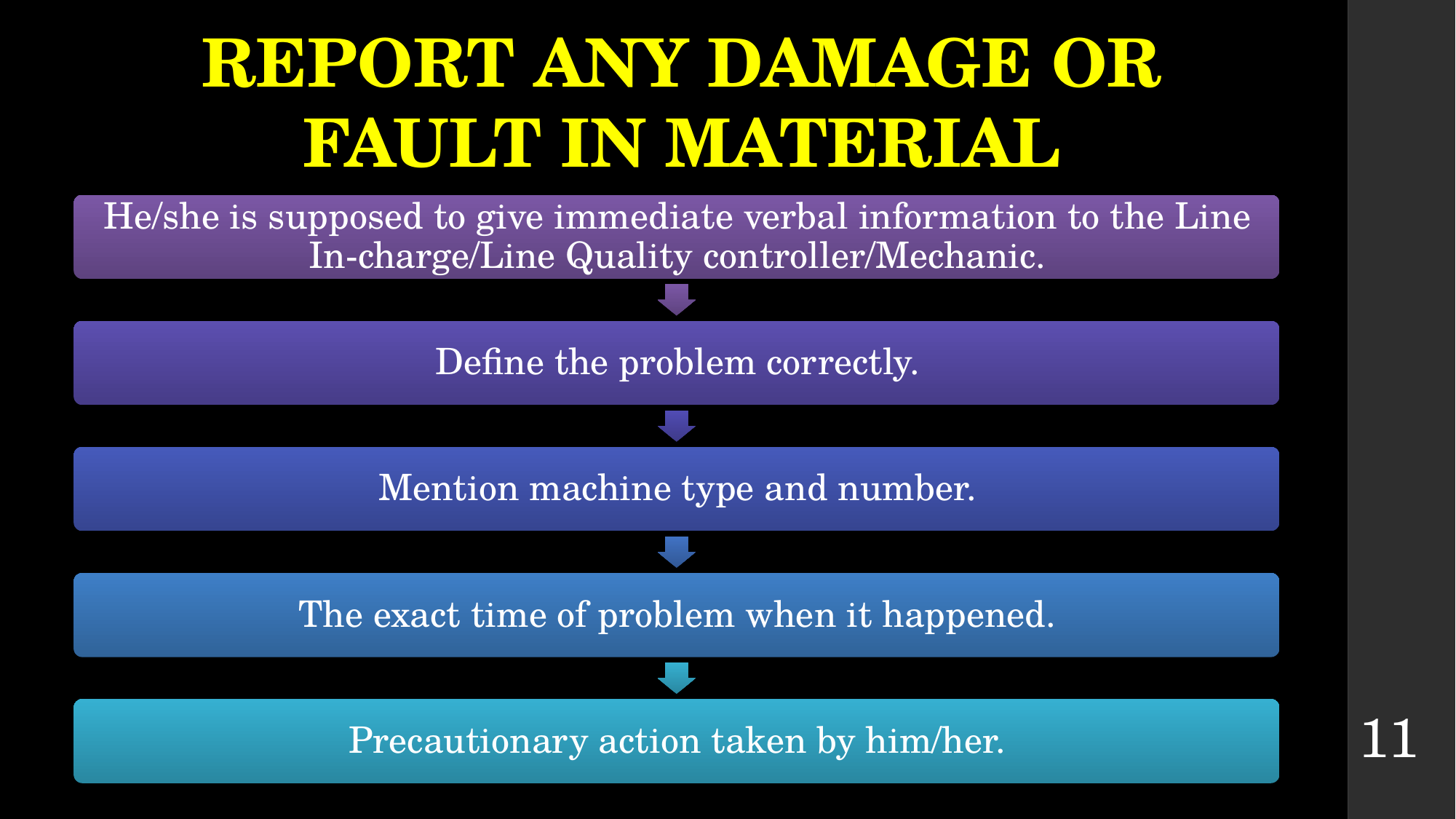

# REPORT ANY DAMAGE OR FAULT IN MATERIAL
He/she is supposed to give immediate verbal information to the Line In-charge/Line Quality controller/Mechanic.

Define the problem correctly.

Mention machine type and number.

The exact time of problem when it happened.

Precautionary action taken by him/her.
11